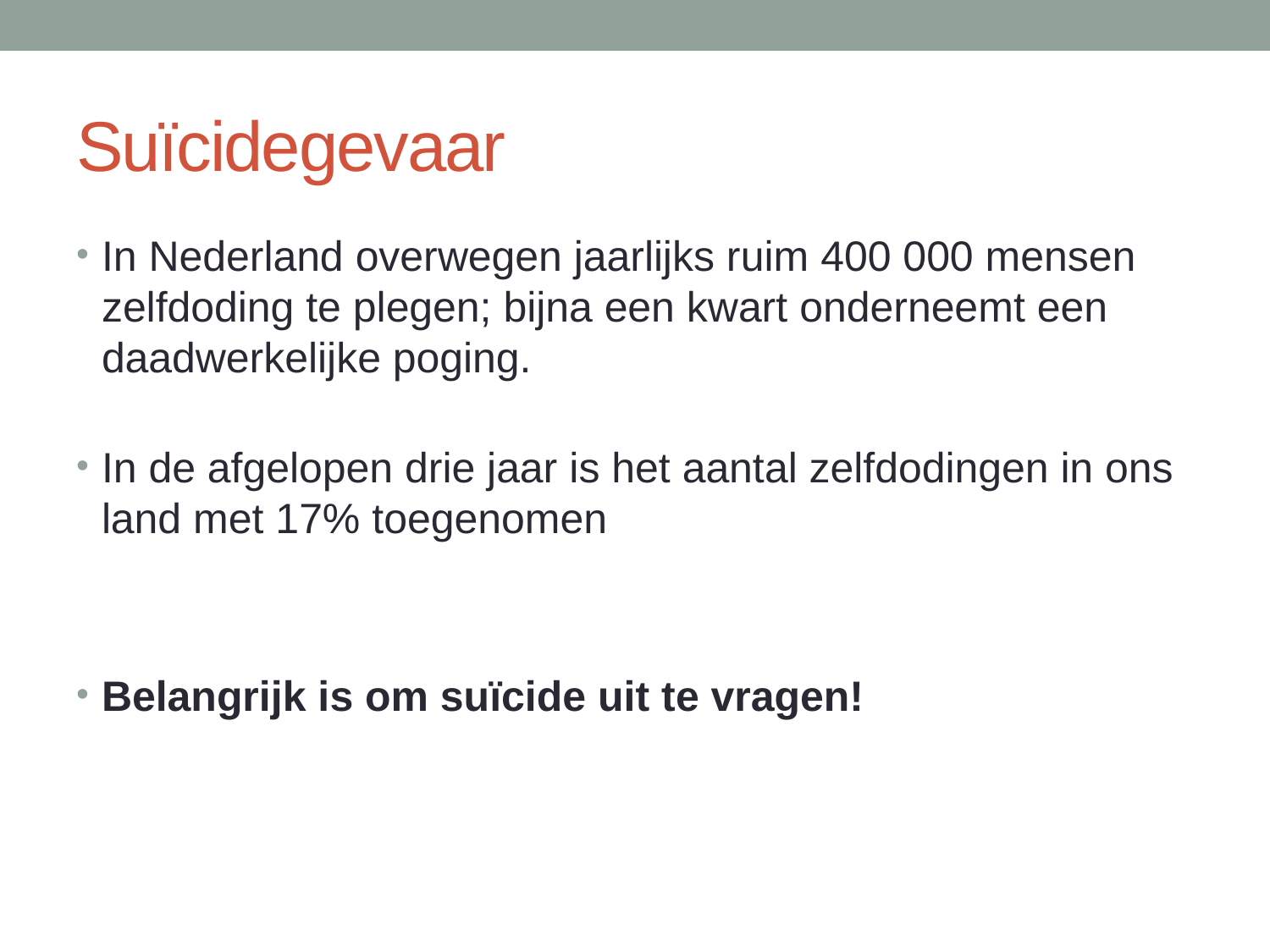

# Suïcidegevaar
In Nederland overwegen jaarlijks ruim 400 000 mensen zelfdoding te plegen; bijna een kwart onderneemt een daadwerkelijke poging.
In de afgelopen drie jaar is het aantal zelfdodingen in ons land met 17% toegenomen

Belangrijk is om suïcide uit te vragen!